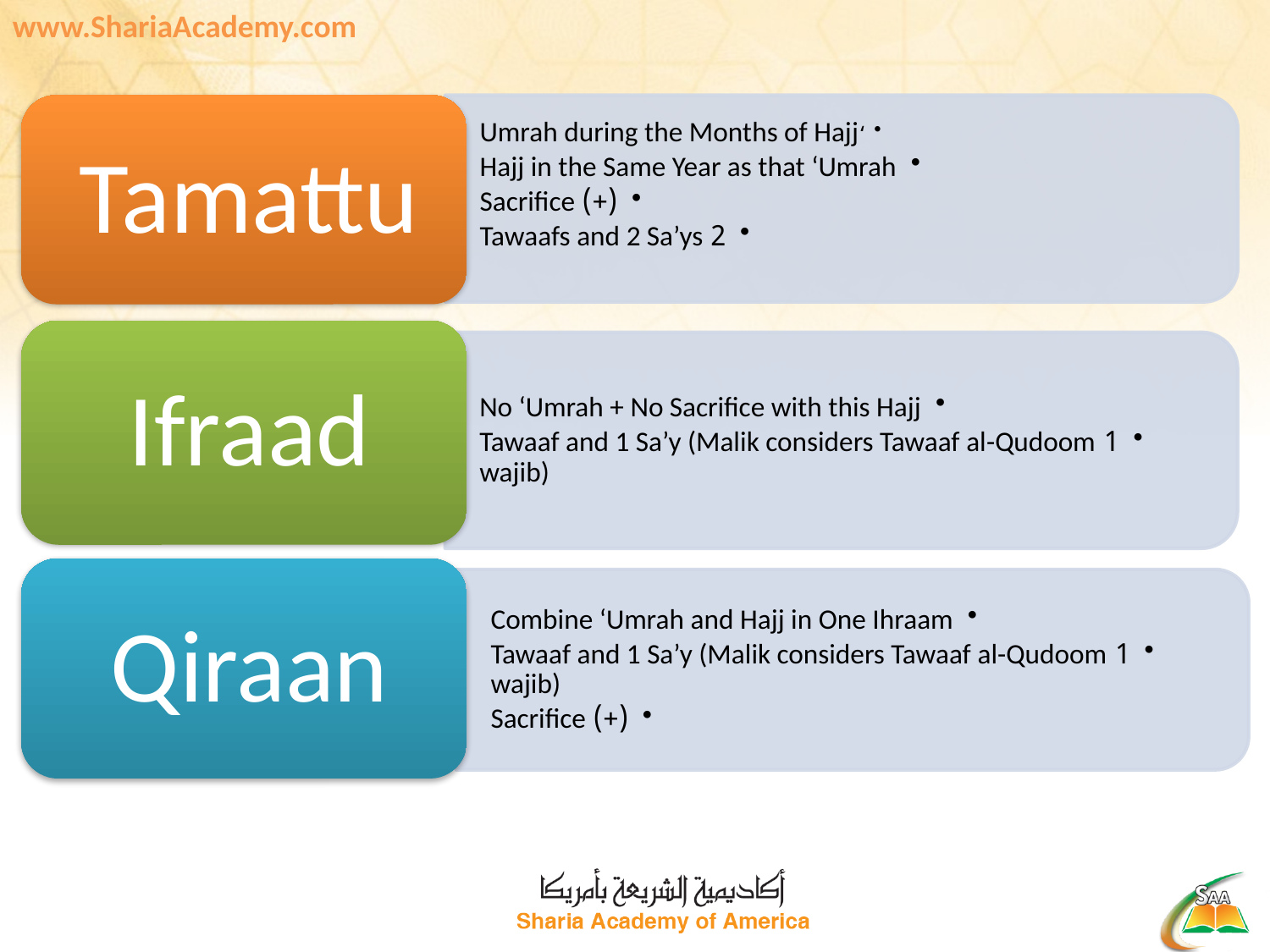

No ‘Umrah + No Sacrifice with this Hajj
1 Tawaaf and 1 Sa’y (Malik considers Tawaaf al-Qudoom wajib)
Ifraad
‘Umrah during the Months of Hajj
Hajj in the Same Year as that ‘Umrah
(+) Sacrifice
2 Tawaafs and 2 Sa’ys

Tamattu
Combine ‘Umrah and Hajj in One Ihraam
1 Tawaaf and 1 Sa’y (Malik considers Tawaaf al-Qudoom wajib)
(+) Sacrifice
Qiraan